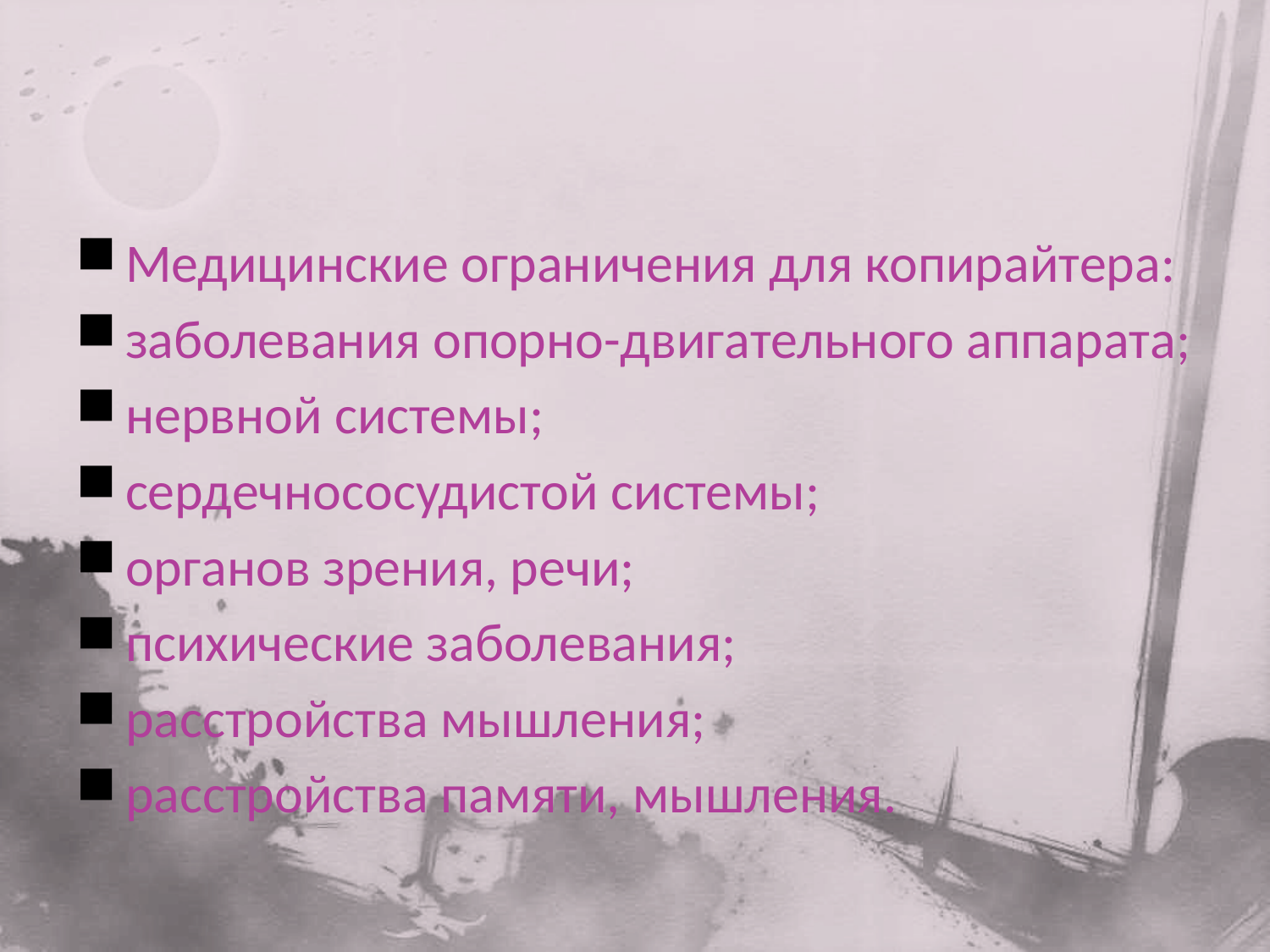

#
Медицинские ограничения для копирайтера:
заболевания опорно-двигательного аппарата;
нервной системы;
сердечнососудистой системы;
органов зрения, речи;
психические заболевания;
расстройства мышления;
расстройства памяти, мышления.